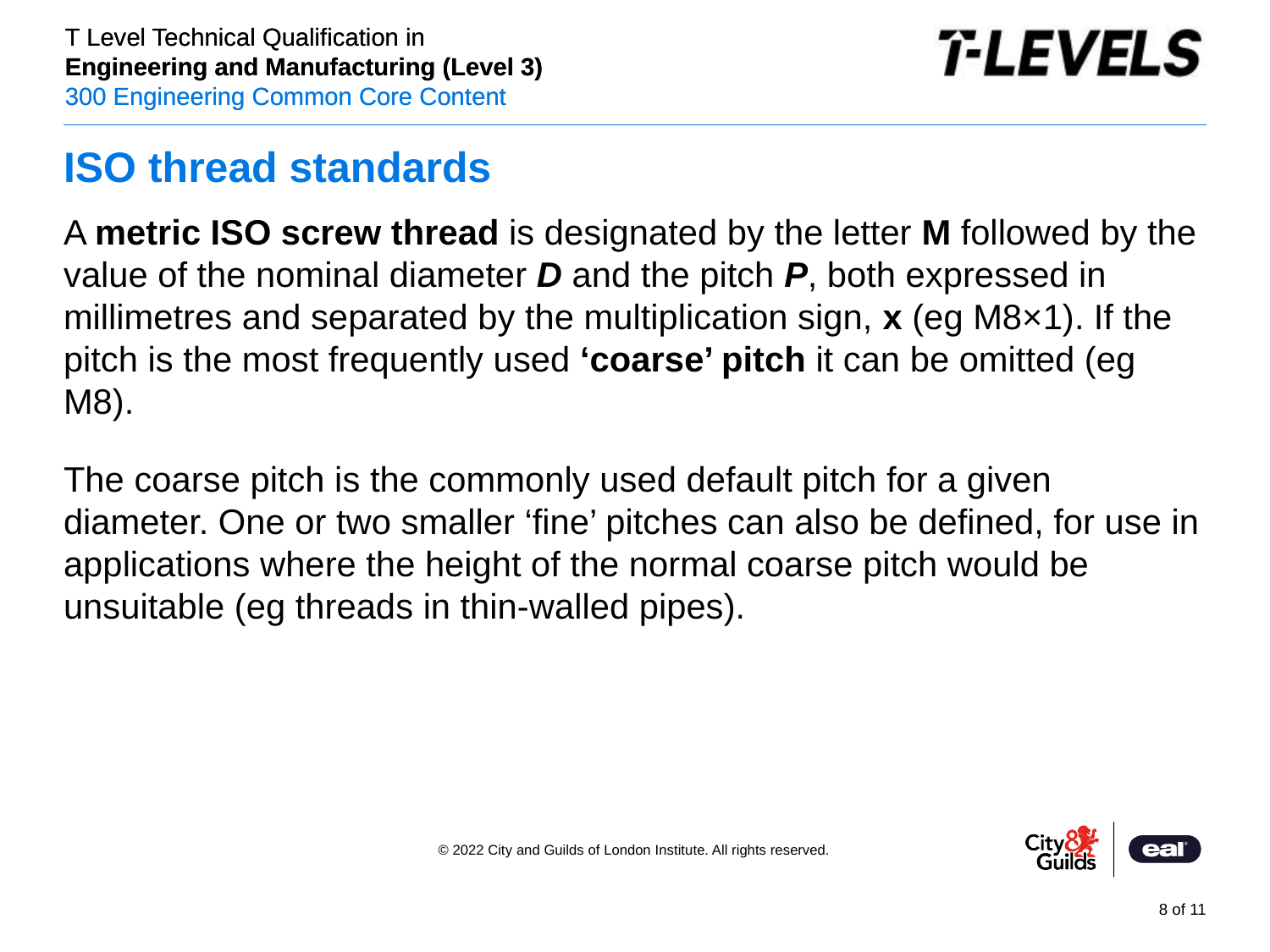

# ISO thread standards
A metric ISO screw thread is designated by the letter M followed by the value of the nominal diameter D and the pitch P, both expressed in millimetres and separated by the multiplication sign, x (eg M8×1). If the pitch is the most frequently used ‘coarse’ pitch it can be omitted (eg M8).
The coarse pitch is the commonly used default pitch for a given diameter. One or two smaller ‘fine’ pitches can also be defined, for use in applications where the height of the normal coarse pitch would be unsuitable (eg threads in thin-walled pipes).